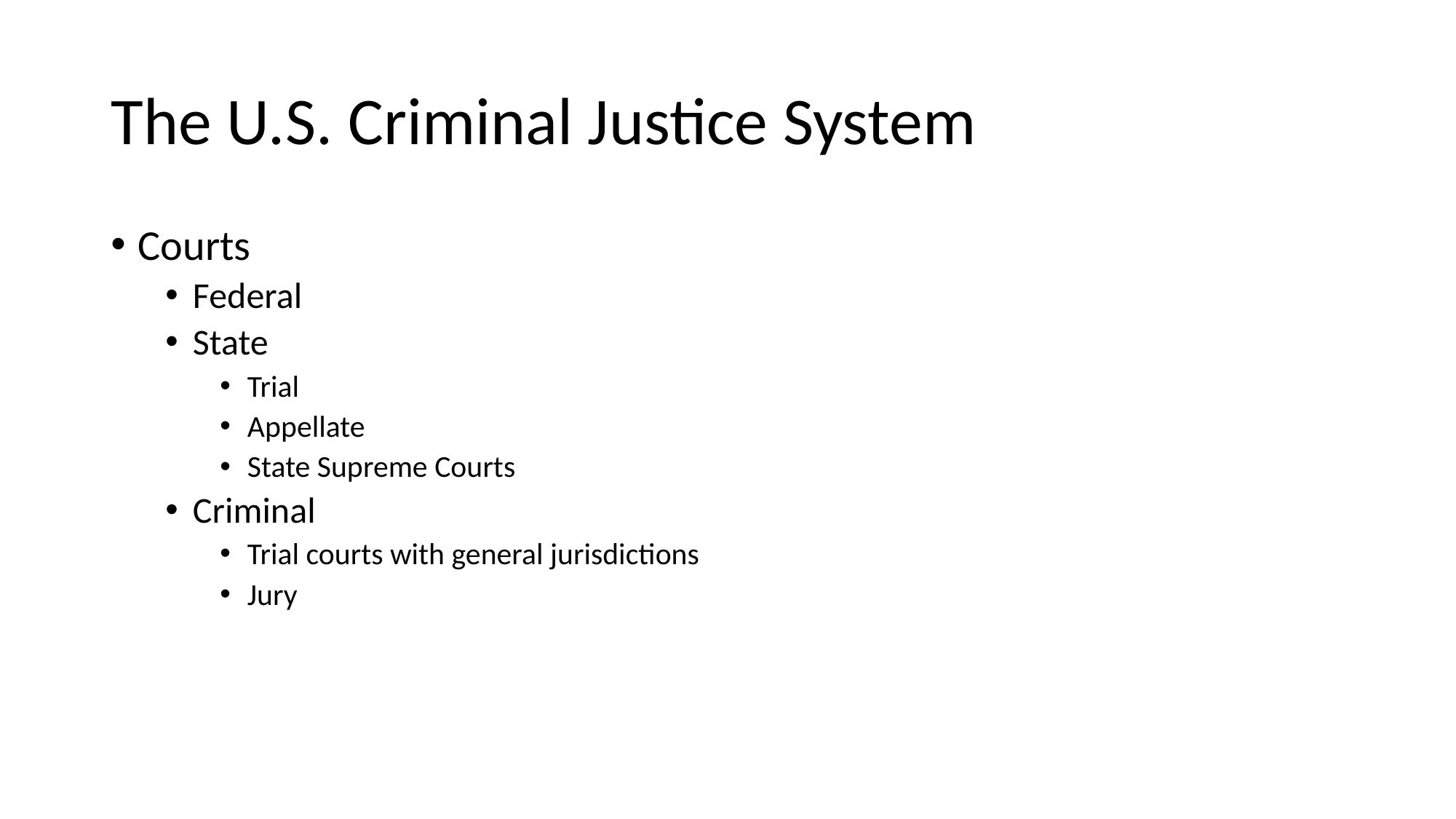

# The U.S. Criminal Justice System
Courts
Federal
State
Trial
Appellate
State Supreme Courts
Criminal
Trial courts with general jurisdictions
Jury